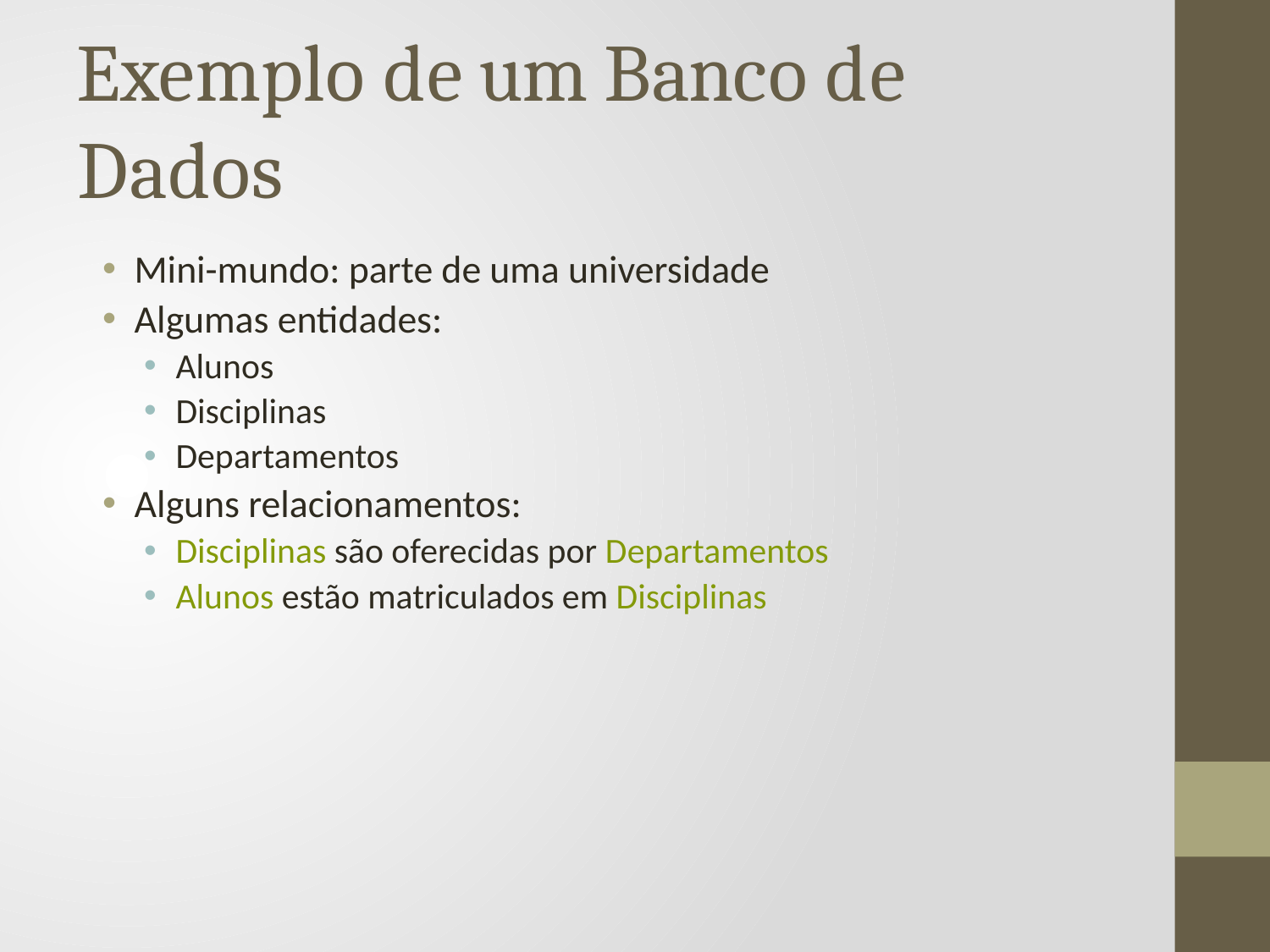

# Exemplo de um Banco de Dados
Mini-mundo: parte de uma universidade
Algumas entidades:
Alunos
Disciplinas
Departamentos
Alguns relacionamentos:
Disciplinas são oferecidas por Departamentos
Alunos estão matriculados em Disciplinas